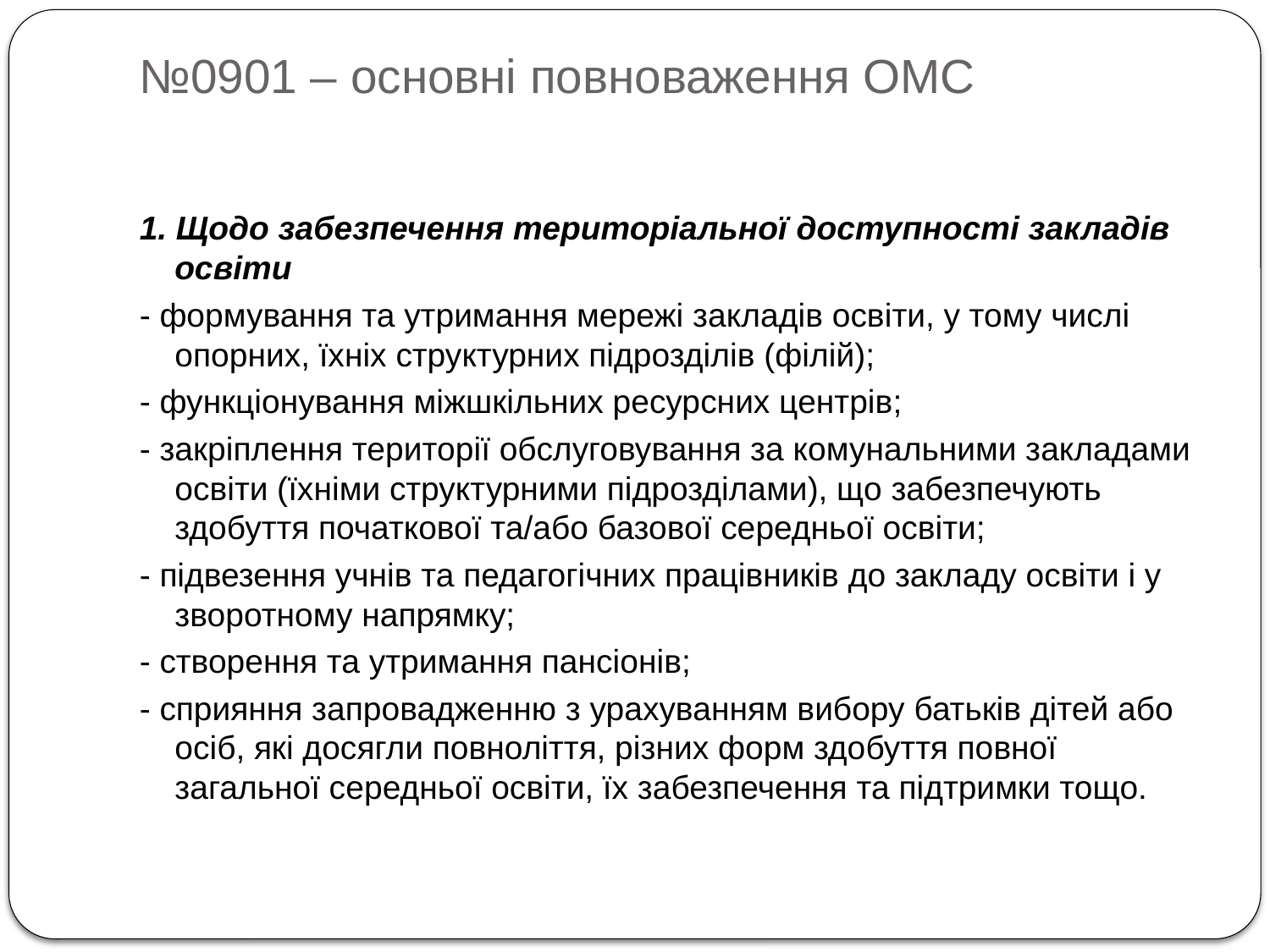

# №0901 – основні повноваження ОМС
1. Щодо забезпечення територіальної доступності закладів освіти
- формування та утримання мережі закладів освіти, у тому числі опорних, їхніх структурних підрозділів (філій);
- функціонування міжшкільних ресурсних центрів;
- закріплення території обслуговування за комунальними закладами освіти (їхніми структурними підрозділами), що забезпечують здобуття початкової та/або базової середньої освіти;
- підвезення учнів та педагогічних працівників до закладу освіти і у зворотному напрямку;
- створення та утримання пансіонів;
- сприяння запровадженню з урахуванням вибору батьків дітей або осіб, які досягли повноліття, різних форм здобуття повної загальної середньої освіти, їх забезпечення та підтримки тощо.